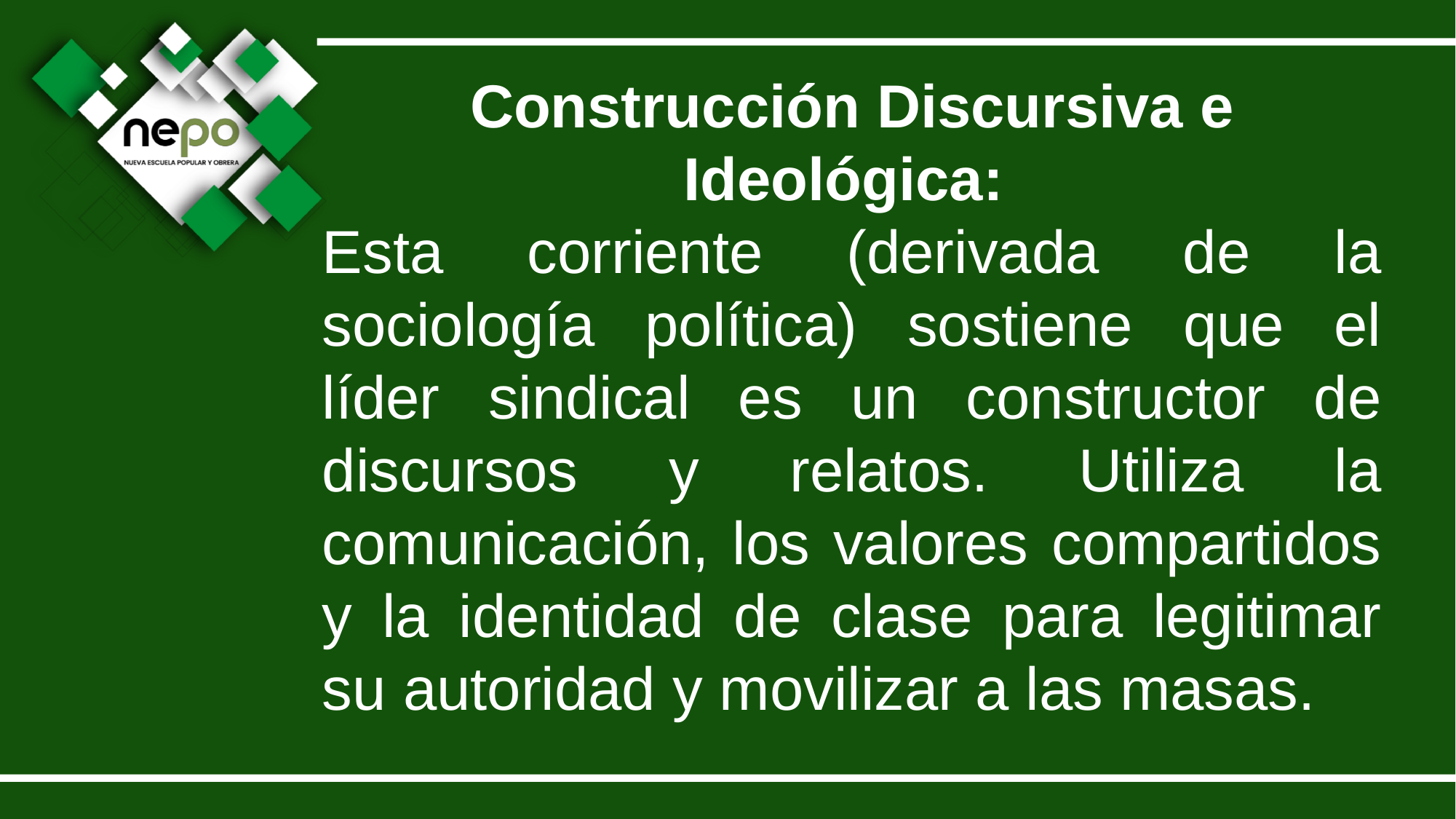

Construcción Discursiva e Ideológica:
Esta corriente (derivada de la sociología política) sostiene que el líder sindical es un constructor de discursos y relatos. Utiliza la comunicación, los valores compartidos y la identidad de clase para legitimar su autoridad y movilizar a las masas.